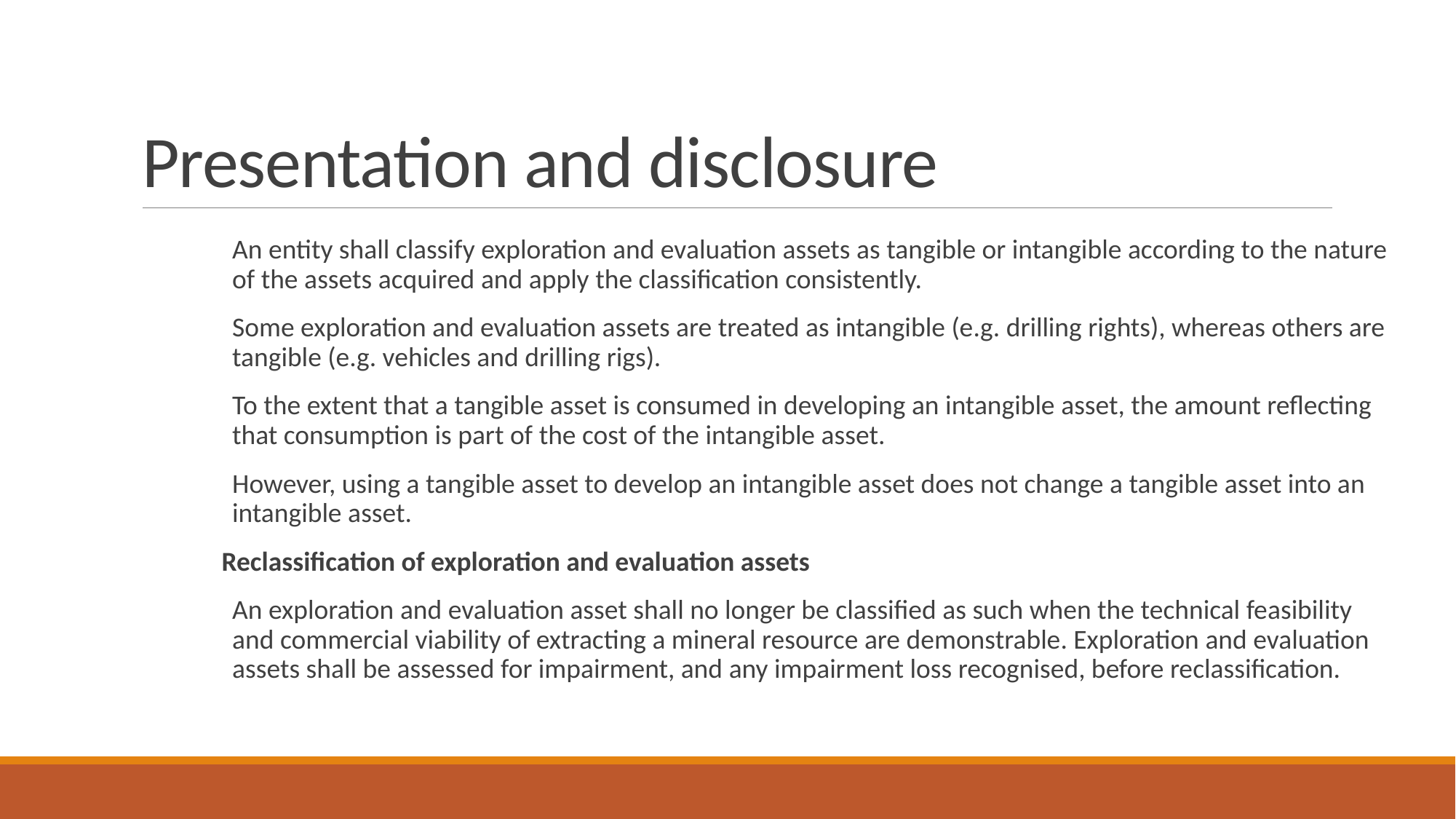

# Presentation and disclosure
An entity shall classify exploration and evaluation assets as tangible or intangible according to the nature of the assets acquired and apply the classification consistently.
Some exploration and evaluation assets are treated as intangible (e.g. drilling rights), whereas others are tangible (e.g. vehicles and drilling rigs).
To the extent that a tangible asset is consumed in developing an intangible asset, the amount reflecting that consumption is part of the cost of the intangible asset.
However, using a tangible asset to develop an intangible asset does not change a tangible asset into an intangible asset.
Reclassification of exploration and evaluation assets
An exploration and evaluation asset shall no longer be classified as such when the technical feasibility and commercial viability of extracting a mineral resource are demonstrable. Exploration and evaluation assets shall be assessed for impairment, and any impairment loss recognised, before reclassification.